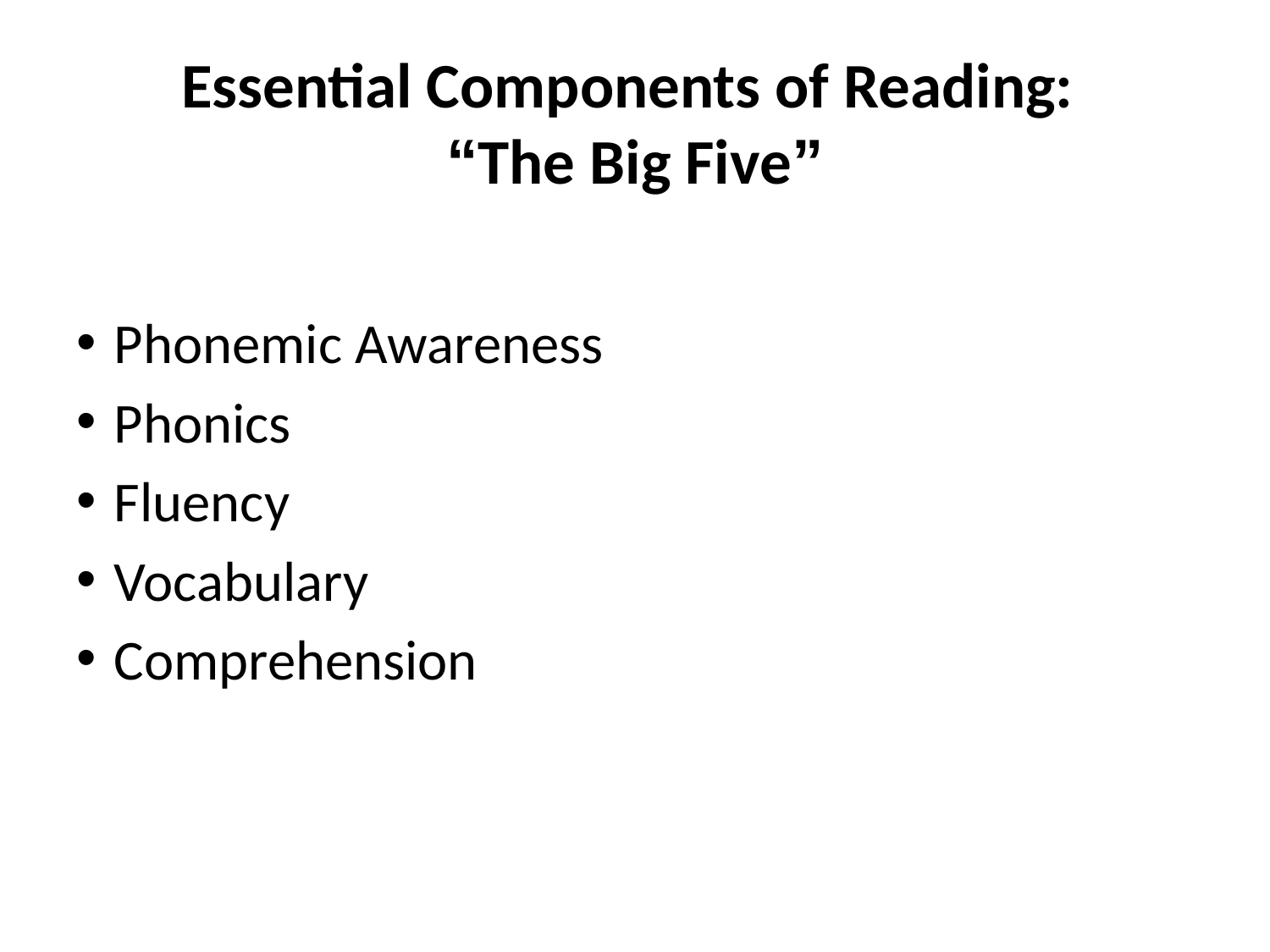

Essential Components of Reading:
“The Big Five”

Phonemic Awareness
Phonics
Fluency
Vocabulary
Comprehension